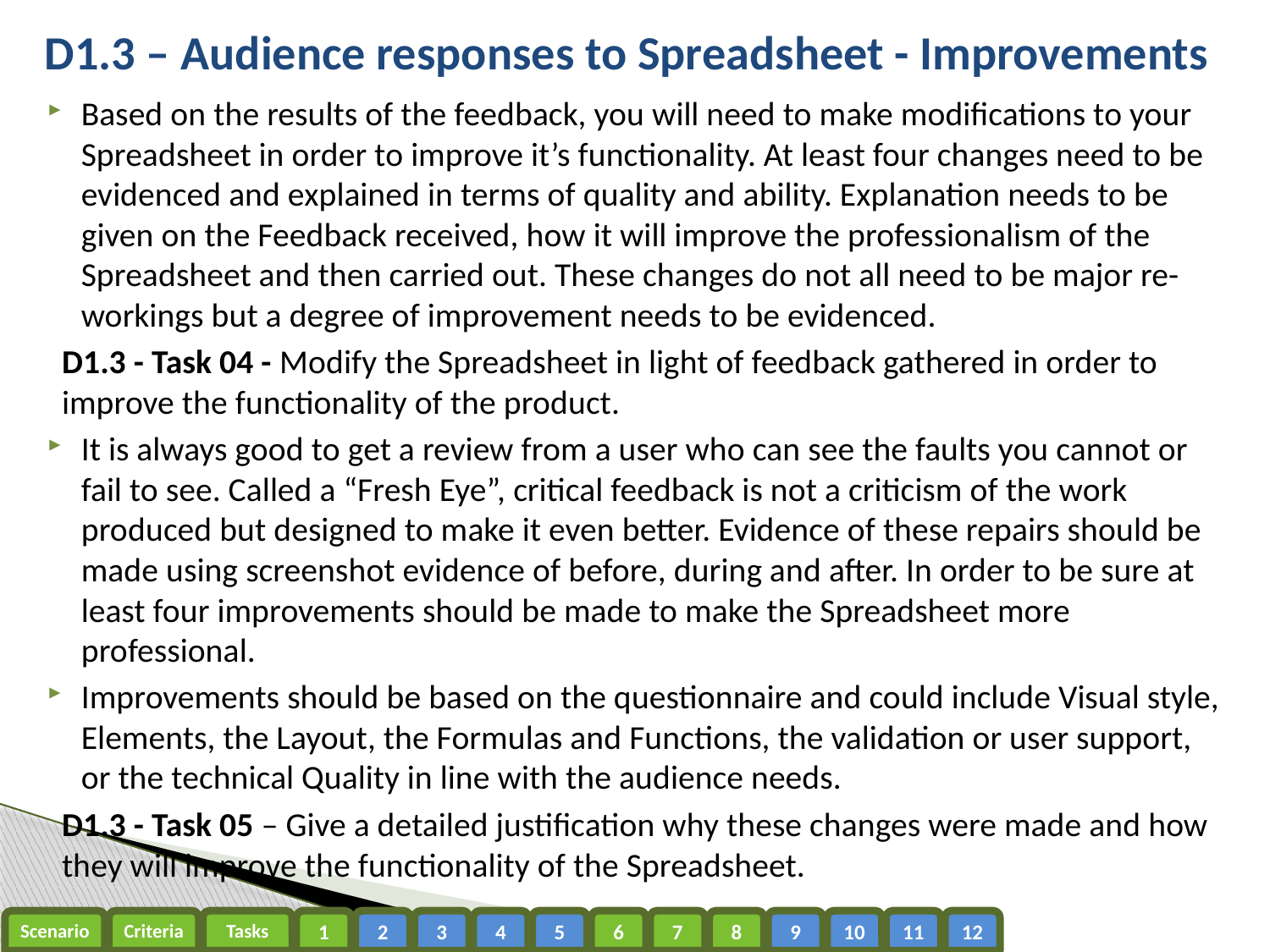

# D1.3 – Audience responses to Spreadsheet - Improvements
Based on the results of the feedback, you will need to make modifications to your Spreadsheet in order to improve it’s functionality. At least four changes need to be evidenced and explained in terms of quality and ability. Explanation needs to be given on the Feedback received, how it will improve the professionalism of the Spreadsheet and then carried out. These changes do not all need to be major re-workings but a degree of improvement needs to be evidenced.
D1.3 - Task 04 - Modify the Spreadsheet in light of feedback gathered in order to improve the functionality of the product.
It is always good to get a review from a user who can see the faults you cannot or fail to see. Called a “Fresh Eye”, critical feedback is not a criticism of the work produced but designed to make it even better. Evidence of these repairs should be made using screenshot evidence of before, during and after. In order to be sure at least four improvements should be made to make the Spreadsheet more professional.
Improvements should be based on the questionnaire and could include Visual style, Elements, the Layout, the Formulas and Functions, the validation or user support, or the technical Quality in line with the audience needs.
D1.3 - Task 05 – Give a detailed justification why these changes were made and how they will improve the functionality of the Spreadsheet.